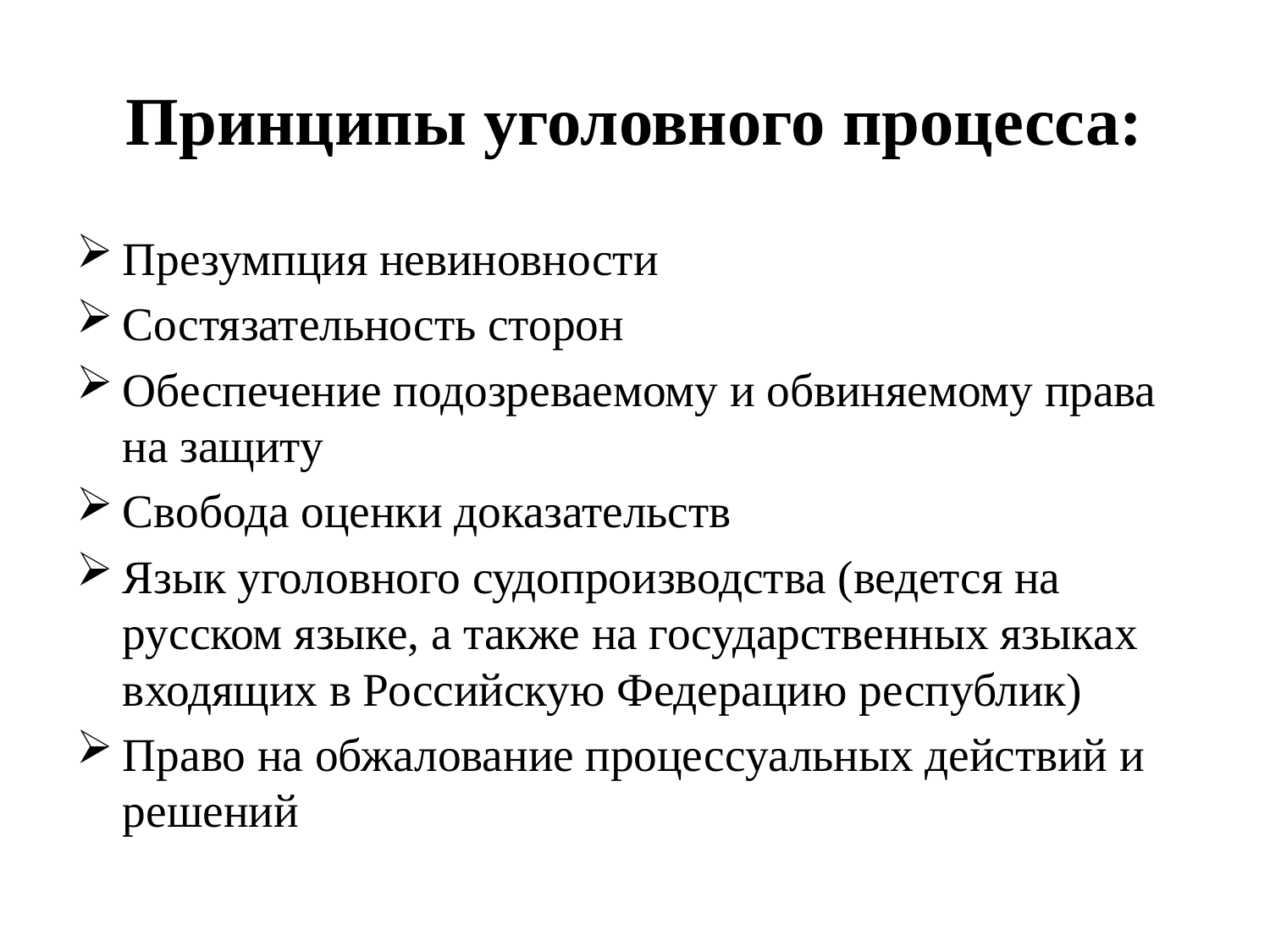

# Принципы уголовного процесса:
Презумпция невиновности
Состязательность сторон
Обеспечение подозреваемому и обвиняемому права на защиту
Свобода оценки доказательств
Язык уголовного судопроизводства (ведется на русском языке, а также на государственных языках входящих в Российскую Федерацию республик)
Право на обжалование процессуальных действий и решений